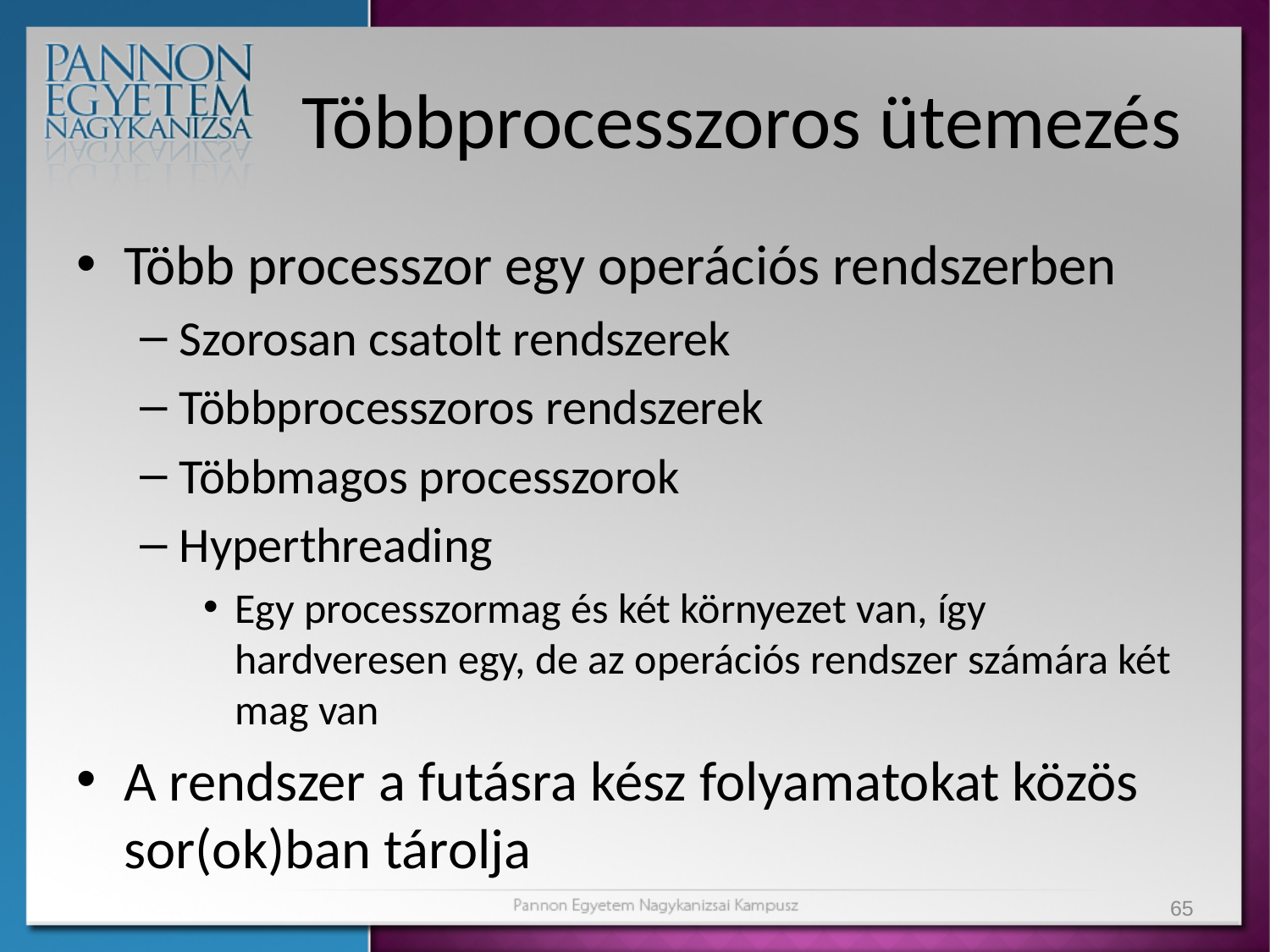

# Többprocesszoros ütemezés
Több processzor egy operációs rendszerben
Szorosan csatolt rendszerek
Többprocesszoros rendszerek
Többmagos processzorok
Hyperthreading
Egy processzormag és két környezet van, így hardveresen egy, de az operációs rendszer számára két mag van
A rendszer a futásra kész folyamatokat közös sor(ok)ban tárolja
65